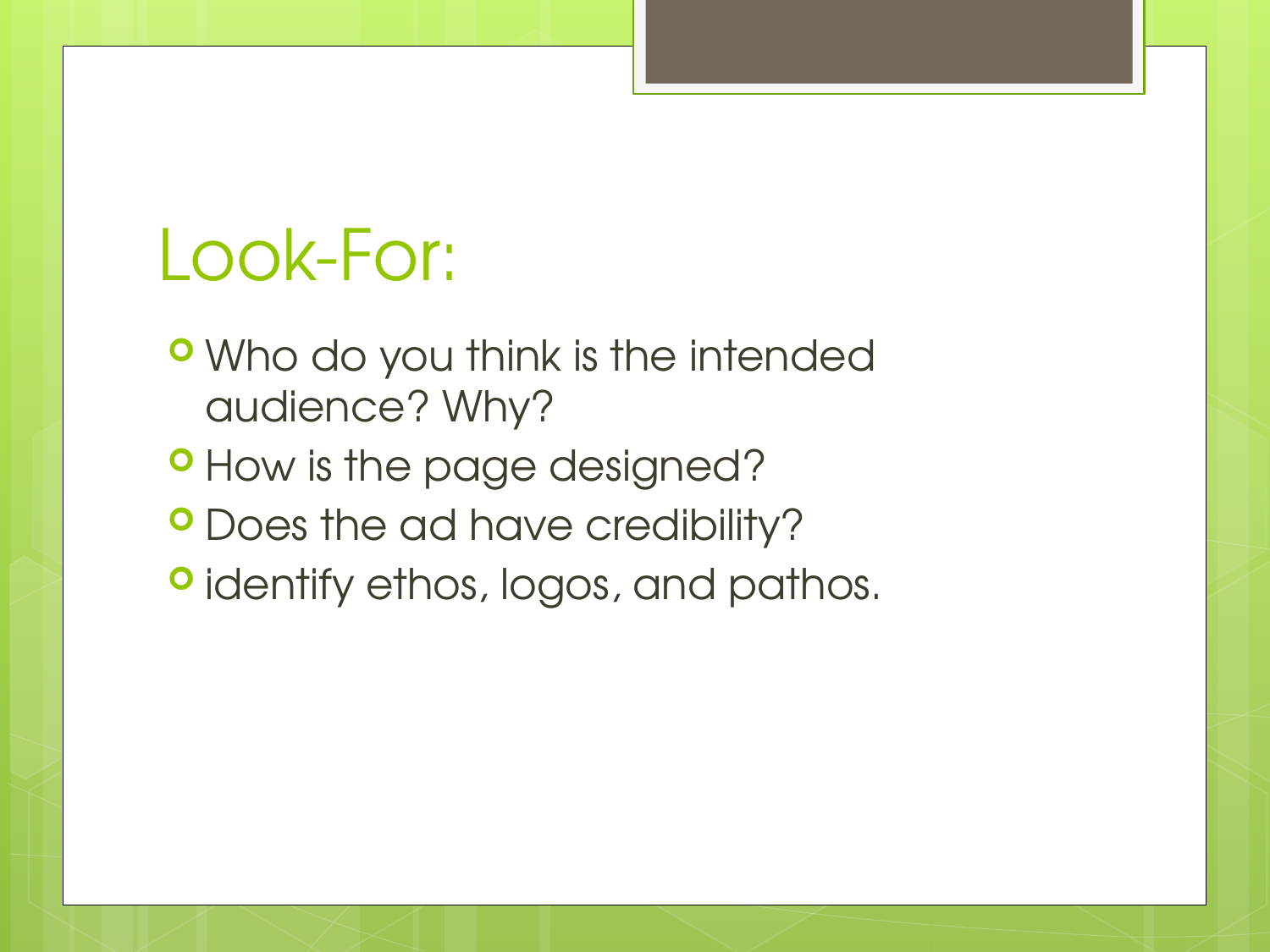

# Look-For:
Who do you think is the intended audience? Why?
How is the page designed?
Does the ad have credibility?
identify ethos, logos, and pathos.